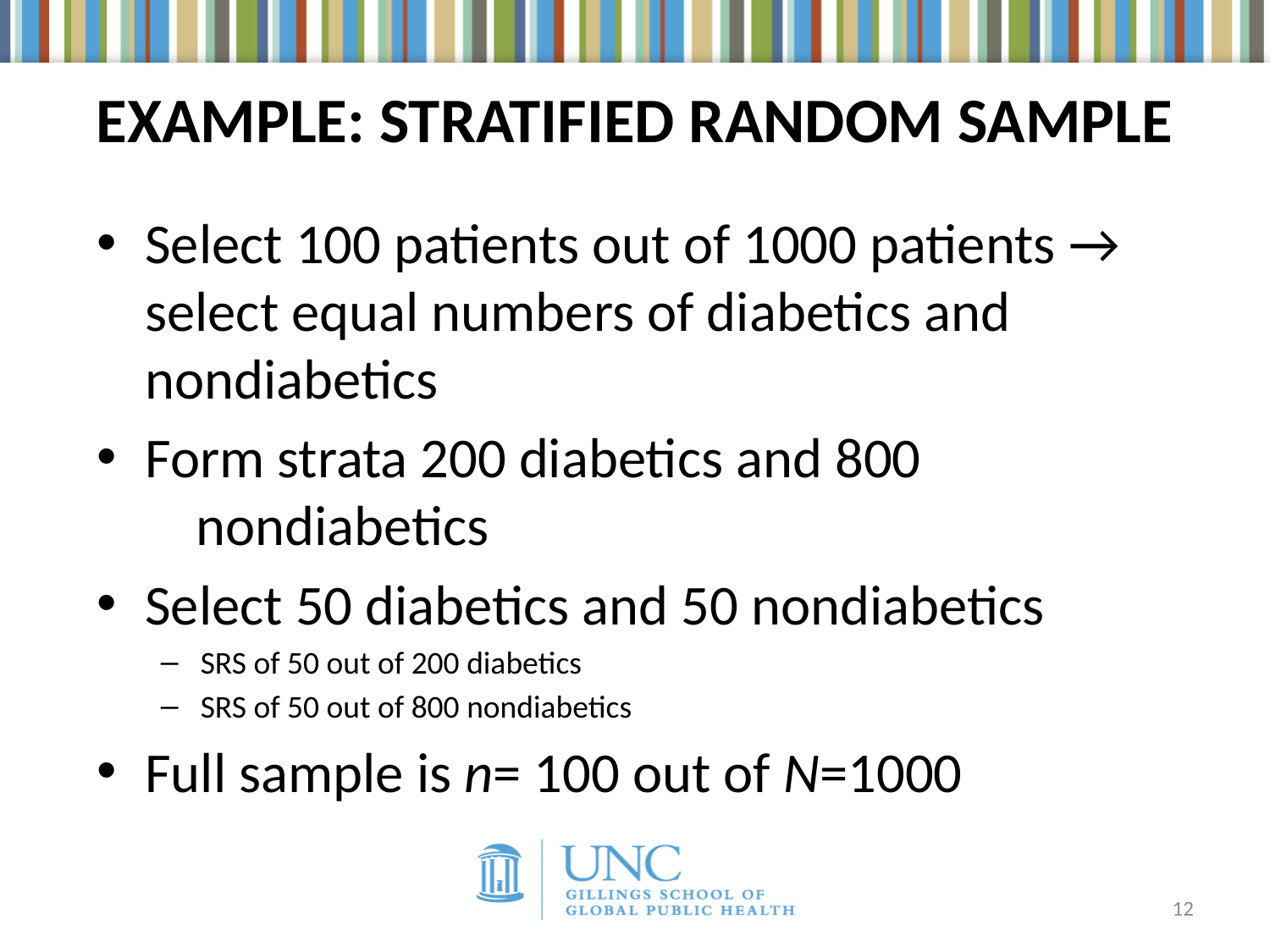

# EXAMPLE: STRATIFIED RANDOM SAMPLE
Select 100 patients out of 1000 patients → select equal numbers of diabetics and nondiabetics
Form strata 200 diabetics and 800
    nondiabetics
Select 50 diabetics and 50 nondiabetics
SRS of 50 out of 200 diabetics
SRS of 50 out of 800 nondiabetics
Full sample is n= 100 out of N=1000
12